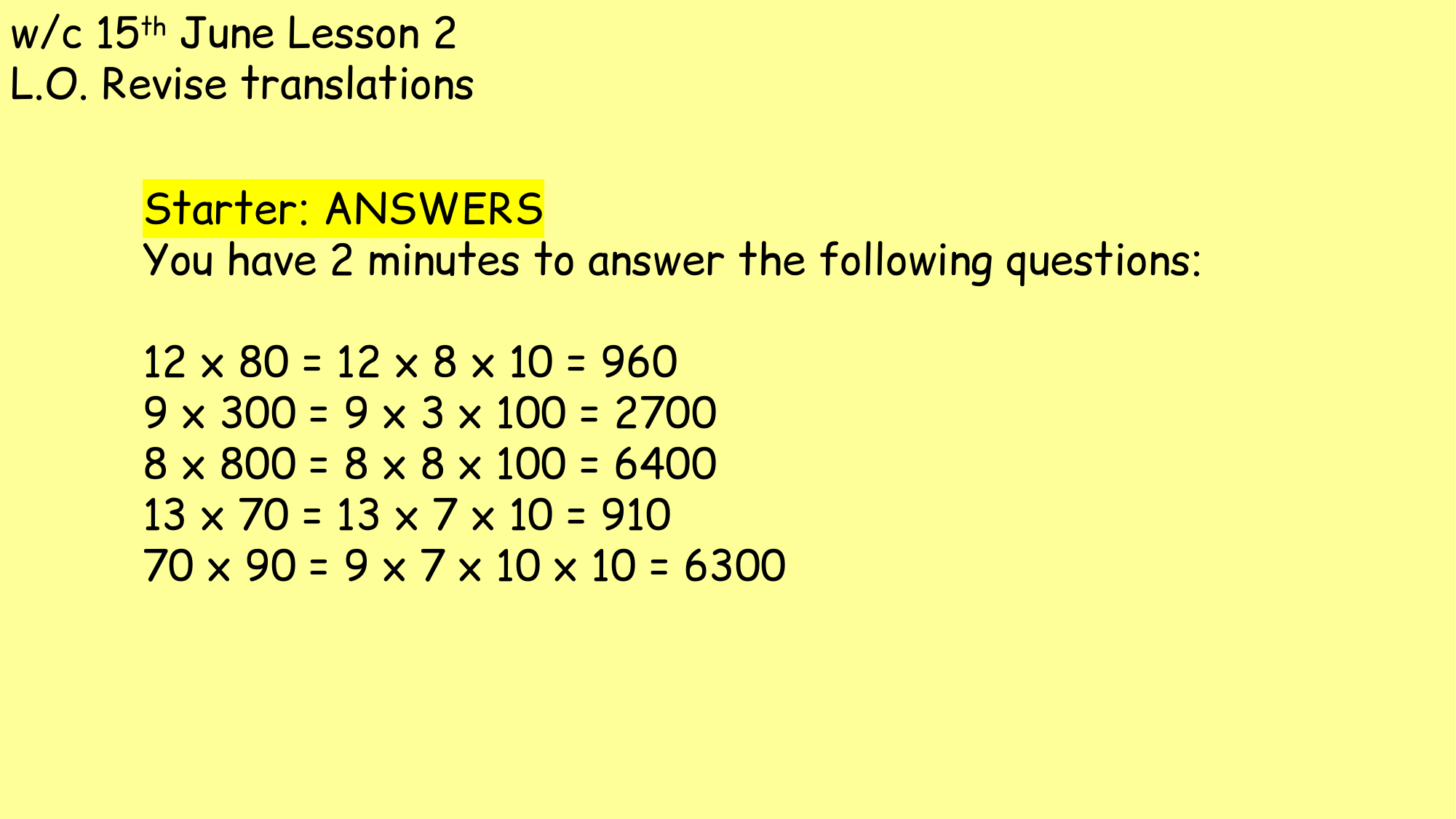

w/c 15th June Lesson 2
L.O. Revise translations
Starter: ANSWERS
You have 2 minutes to answer the following questions:

12 x 80 = 12 x 8 x 10 = 960
9 x 300 = 9 x 3 x 100 = 2700
8 x 800 = 8 x 8 x 100 = 6400
13 x 70 = 13 x 7 x 10 = 910
70 x 90 = 9 x 7 x 10 x 10 = 6300